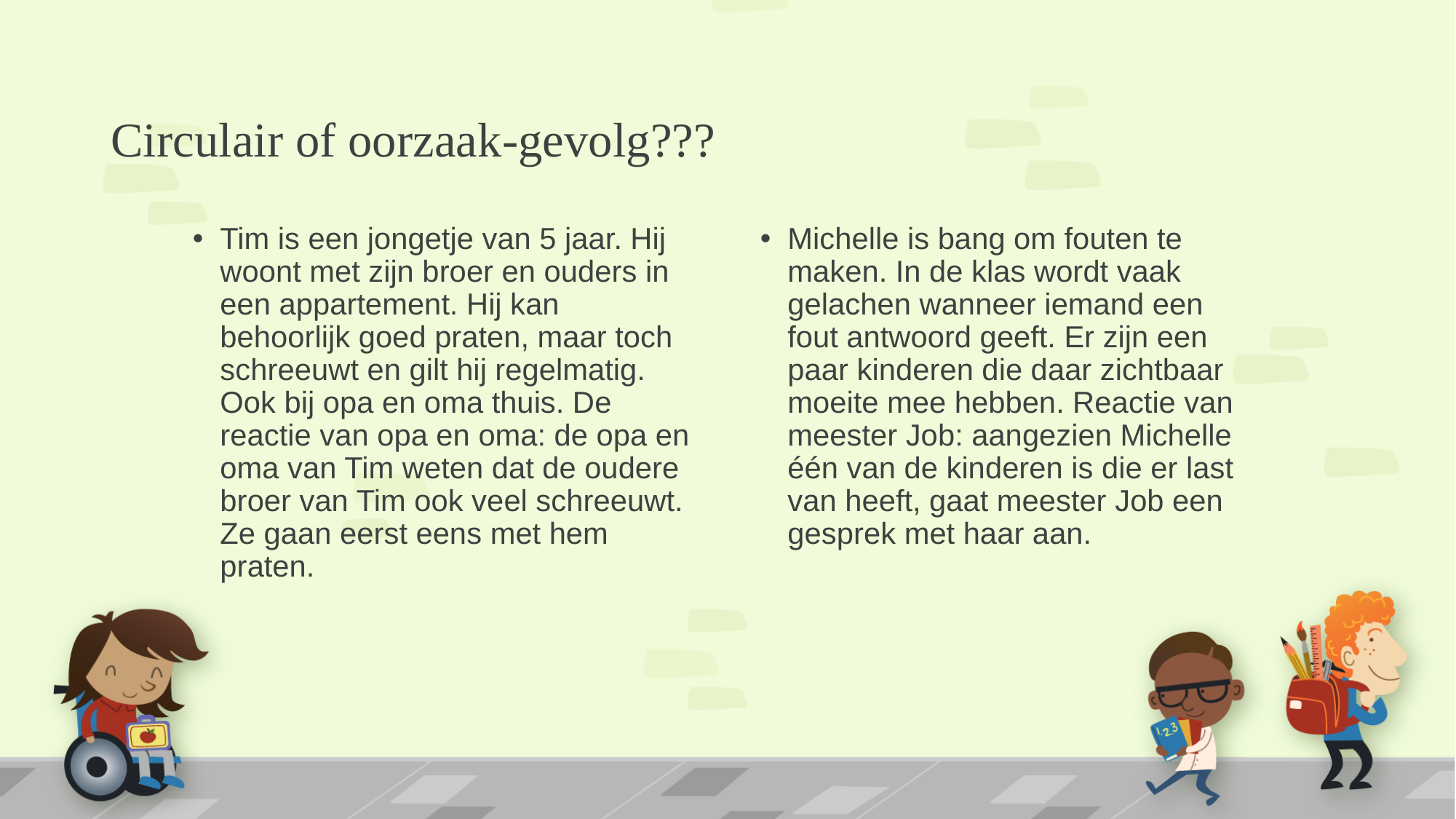

# Circulair of oorzaak-gevolg???
Tim is een jongetje van 5 jaar. Hij woont met zijn broer en ouders in een appartement. Hij kan behoorlijk goed praten, maar toch schreeuwt en gilt hij regelmatig. Ook bij opa en oma thuis. De reactie van opa en oma: de opa en oma van Tim weten dat de oudere broer van Tim ook veel schreeuwt. Ze gaan eerst eens met hem praten.
Michelle is bang om fouten te maken. In de klas wordt vaak gelachen wanneer iemand een fout antwoord geeft. Er zijn een paar kinderen die daar zichtbaar moeite mee hebben. Reactie van meester Job: aangezien Michelle één van de kinderen is die er last van heeft, gaat meester Job een gesprek met haar aan.